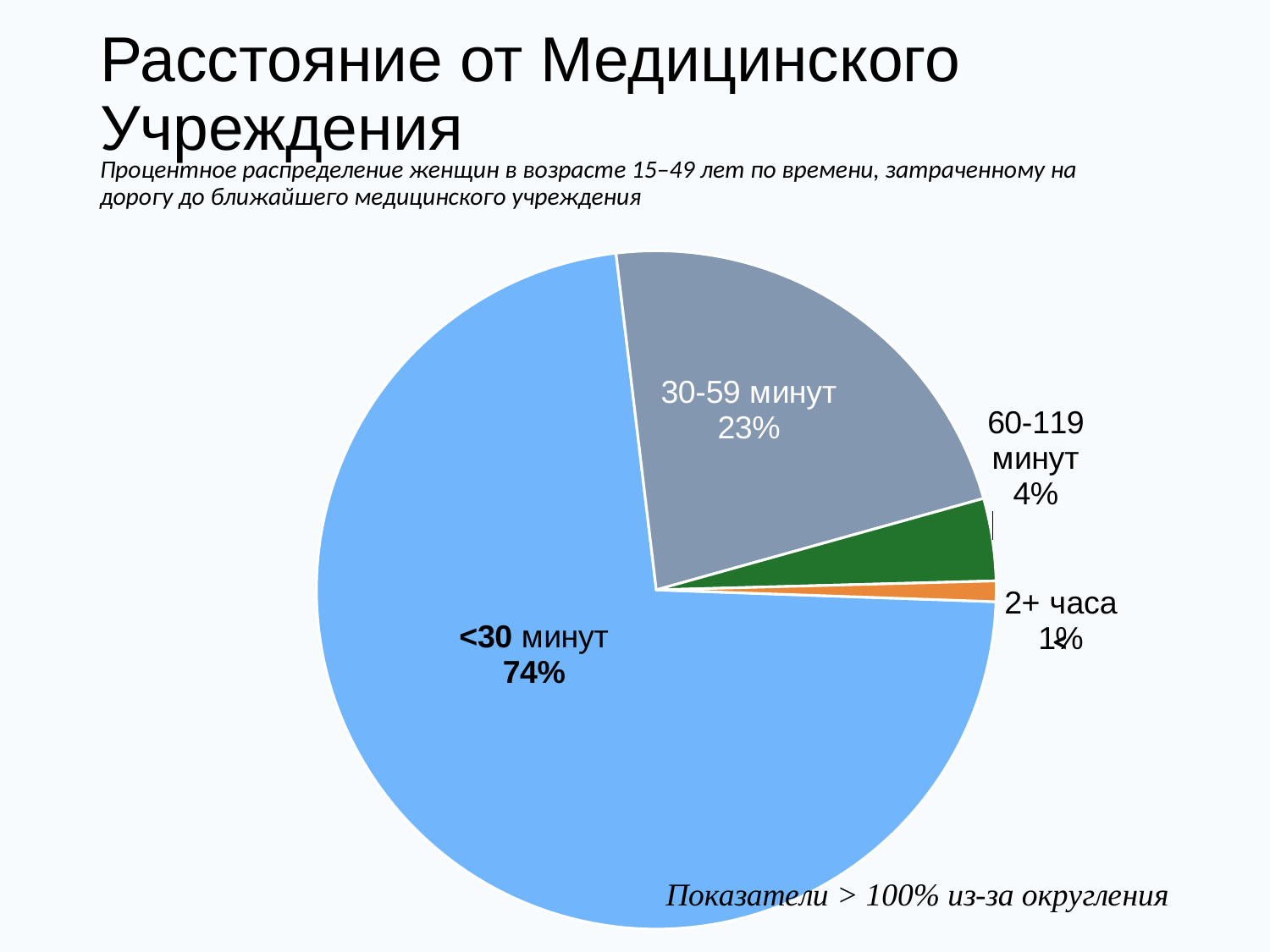

# Расстояние от Медицинского Учреждения
Процентное распределение женщин в возрасте 15–49 лет по времени, затраченному на дорогу до ближайшего медицинского учреждения

### Chart

| Category | Sales |
|---|---|
| <30 минут | 74.0 |
| 30-59 минут | 23.0 |
| 60-119 минут | 4.0 |
| 2+ часа | 1.0 |
<